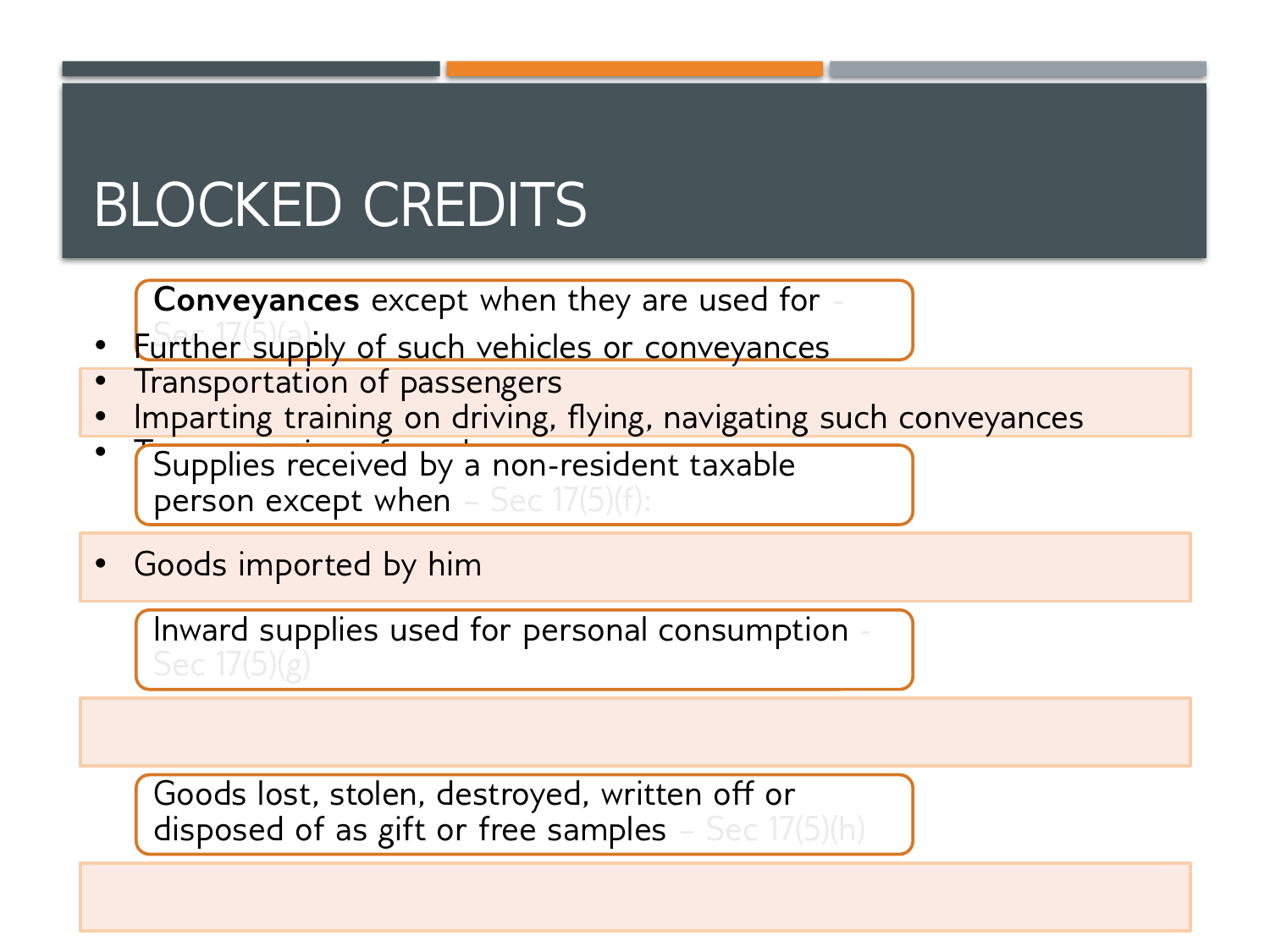

# Blocked credits
Conveyances except when they are used for - Sec 17(5)(a):
Inward supplies used for personal consumption - Sec 17(5)(g)
Goods lost, stolen, destroyed, written off or disposed of as gift or free samples – Sec 17(5)(h)
Further supply of such vehicles or conveyances
Transportation of passengers
Imparting training on driving, flying, navigating such conveyances
Transportation of goods
Supplies received by a non-resident taxable person except when – Sec 17(5)(f):
Goods imported by him